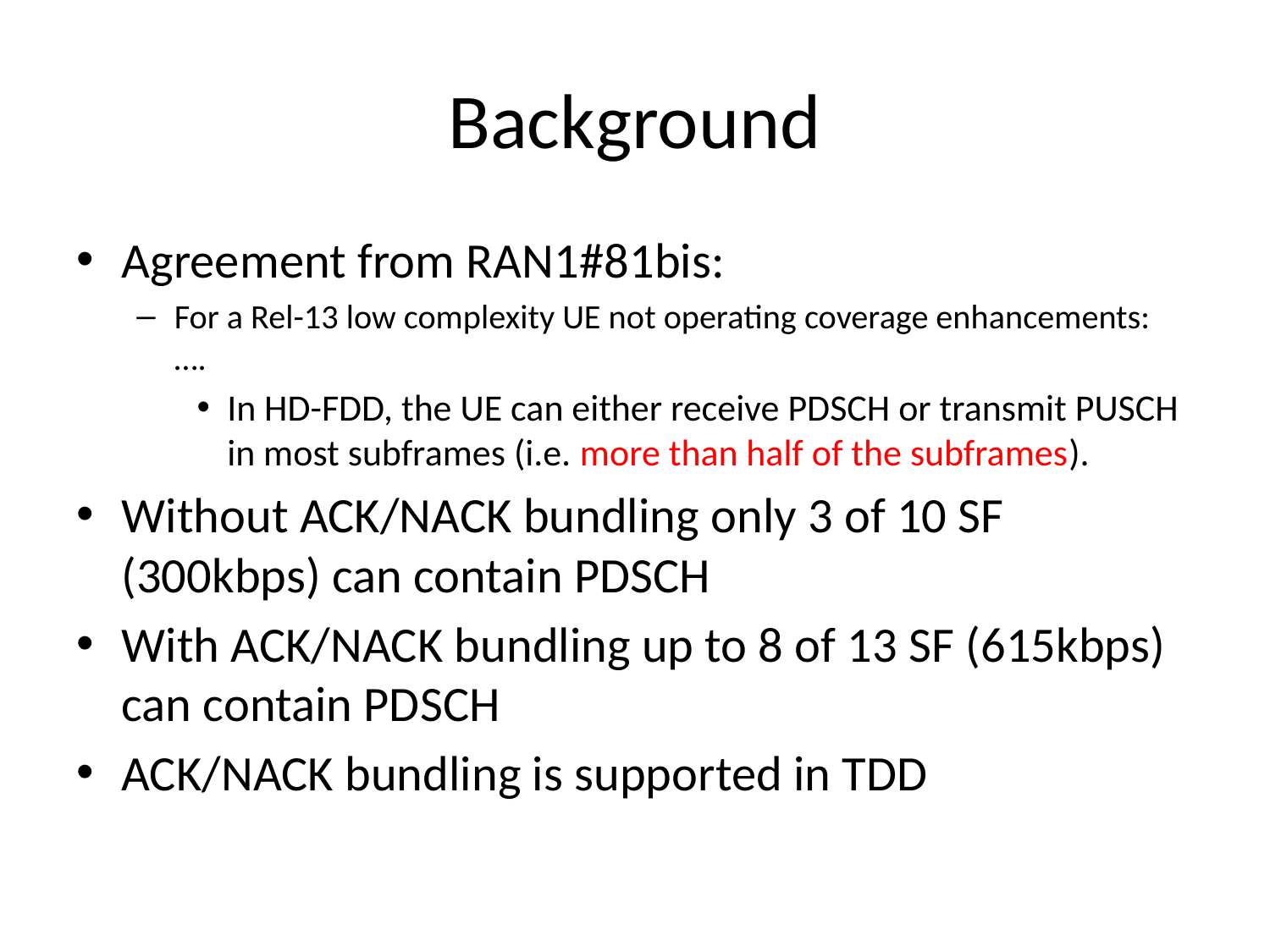

# Background
Agreement from RAN1#81bis:
For a Rel-13 low complexity UE not operating coverage enhancements:  ….
In HD-FDD, the UE can either receive PDSCH or transmit PUSCH in most subframes (i.e. more than half of the subframes).
Without ACK/NACK bundling only 3 of 10 SF (300kbps) can contain PDSCH
With ACK/NACK bundling up to 8 of 13 SF (615kbps) can contain PDSCH
ACK/NACK bundling is supported in TDD